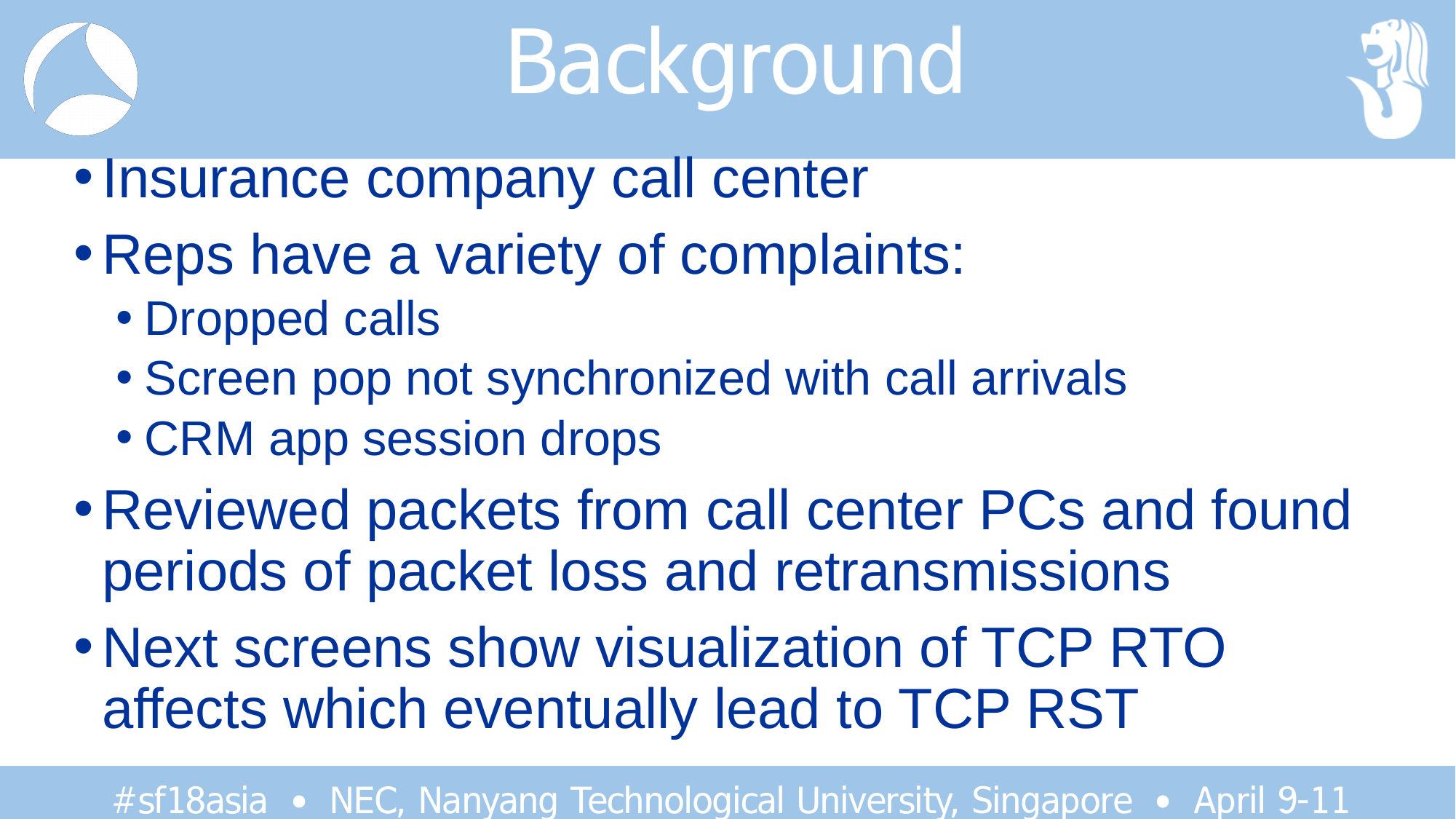

# Background
Insurance company call center
Reps have a variety of complaints:
Dropped calls
Screen pop not synchronized with call arrivals
CRM app session drops
Reviewed packets from call center PCs and found periods of packet loss and retransmissions
Next screens show visualization of TCP RTO affects which eventually lead to TCP RST